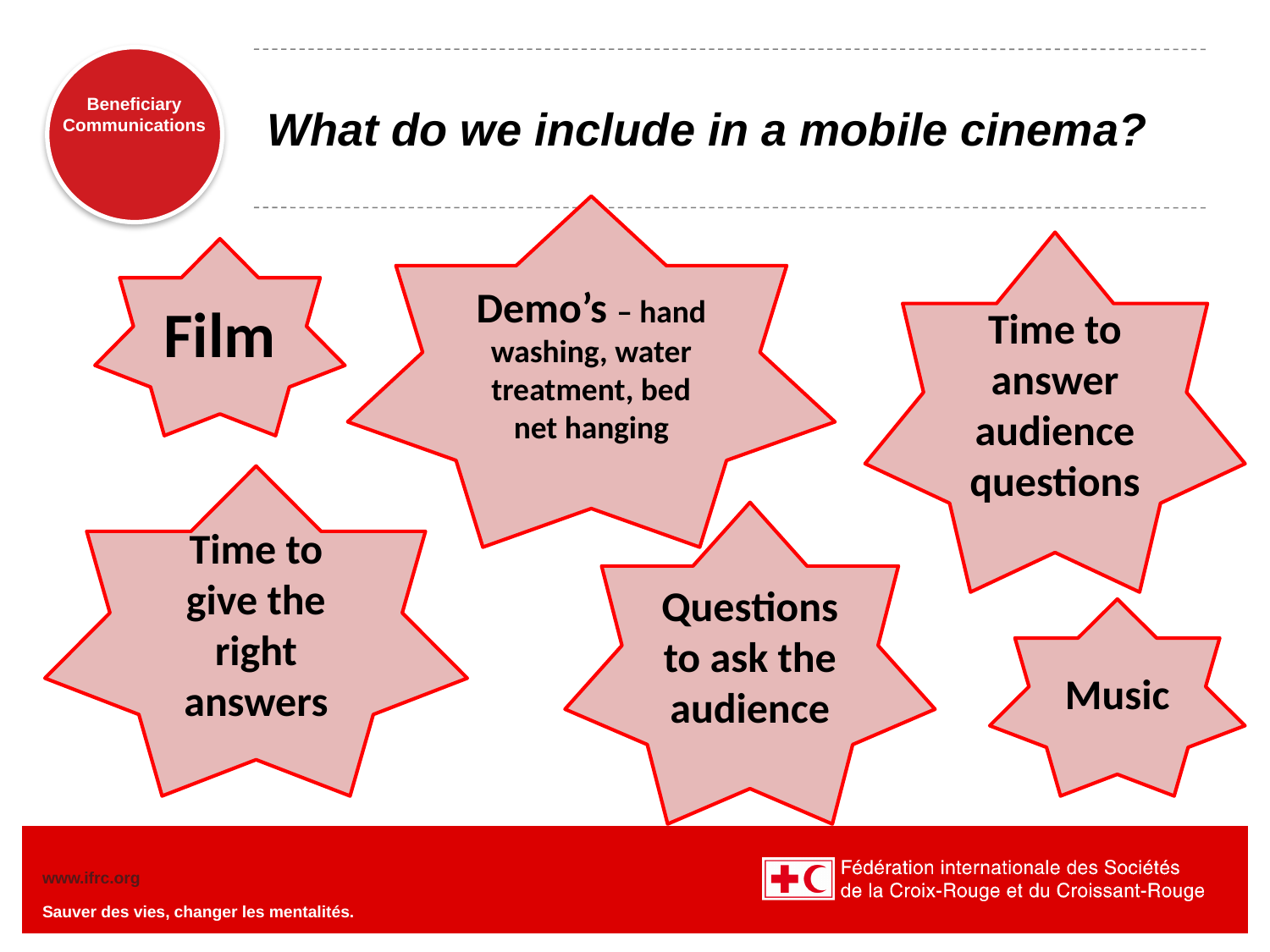

# What do we include in a mobile cinema?
Demo’s – hand washing, water treatment, bed net hanging

Time to answer audience questions
Film
Time to give the right answers
Questions to ask the audience
Music